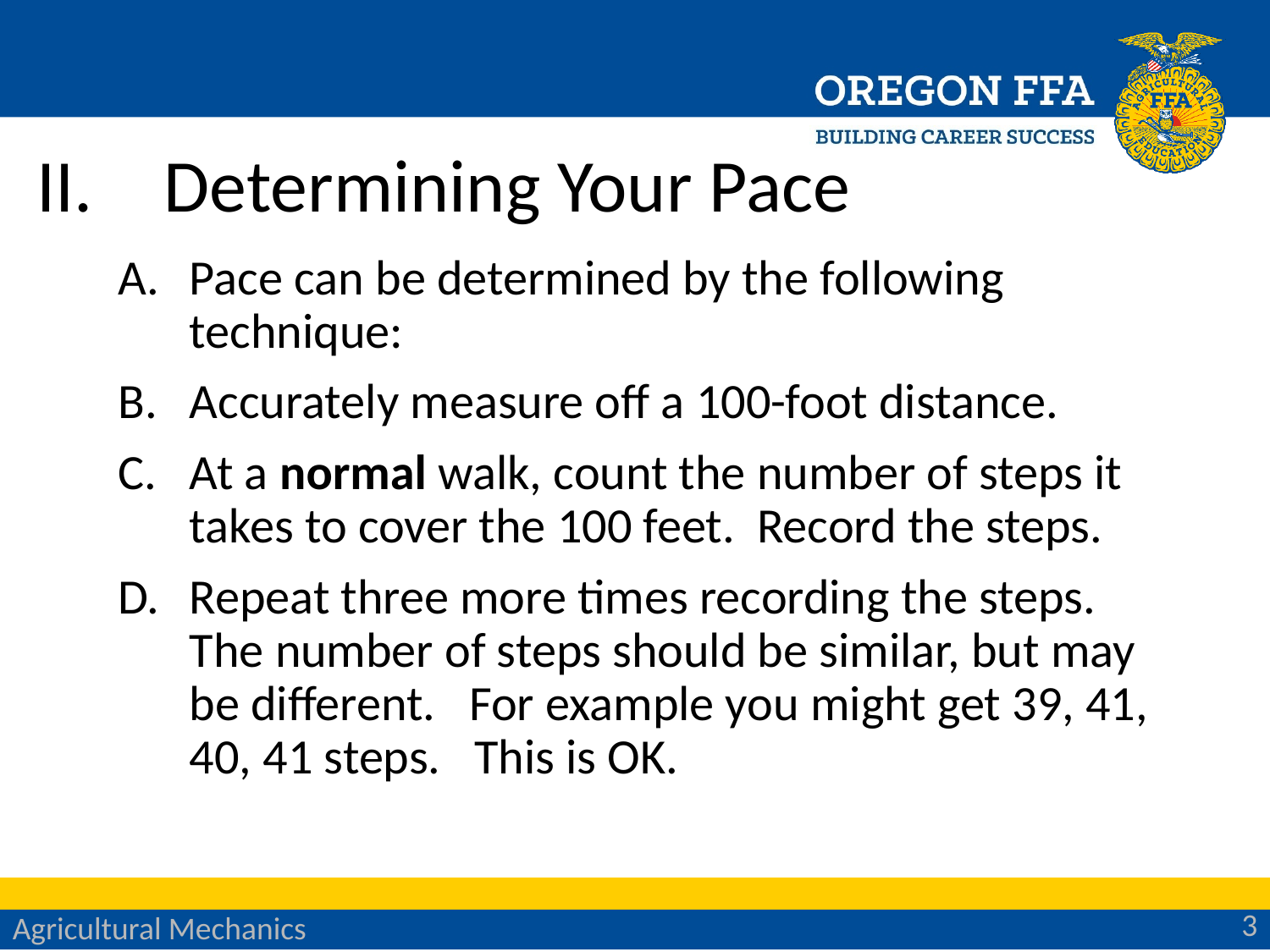

# Determining Your Pace
Pace can be determined by the following technique:
Accurately measure off a 100-foot distance.
At a normal walk, count the number of steps it takes to cover the 100 feet.  Record the steps.
Repeat three more times recording the steps.   The number of steps should be similar, but may be different.   For example you might get 39, 41, 40, 41 steps.   This is OK.
3
Agricultural Mechanics